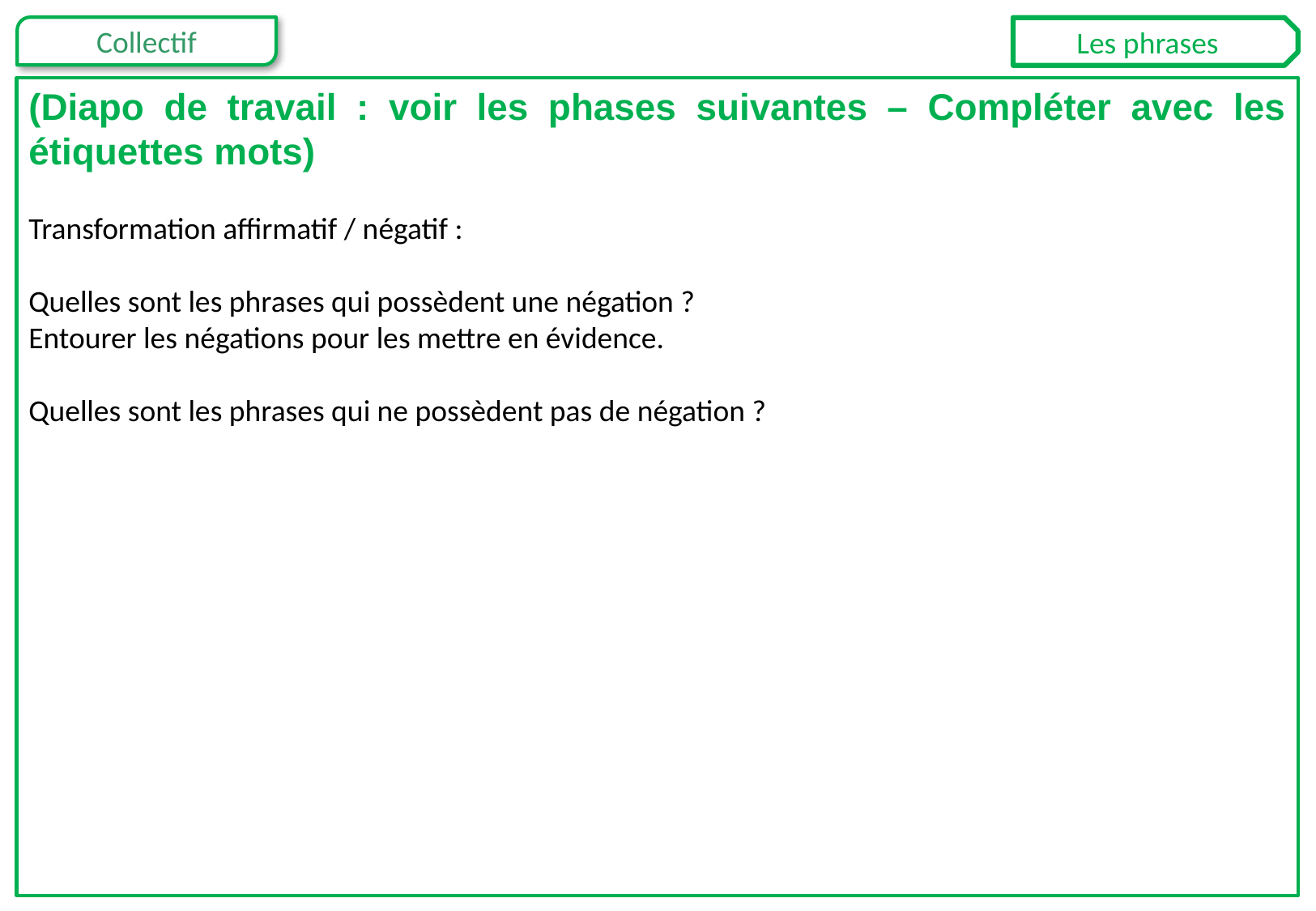

Les phrases
(Diapo de travail : voir les phases suivantes – Compléter avec les étiquettes mots)

Transformation affirmatif / négatif :

Quelles sont les phrases qui possèdent une négation ?
Entourer les négations pour les mettre en évidence.

Quelles sont les phrases qui ne possèdent pas de négation ?